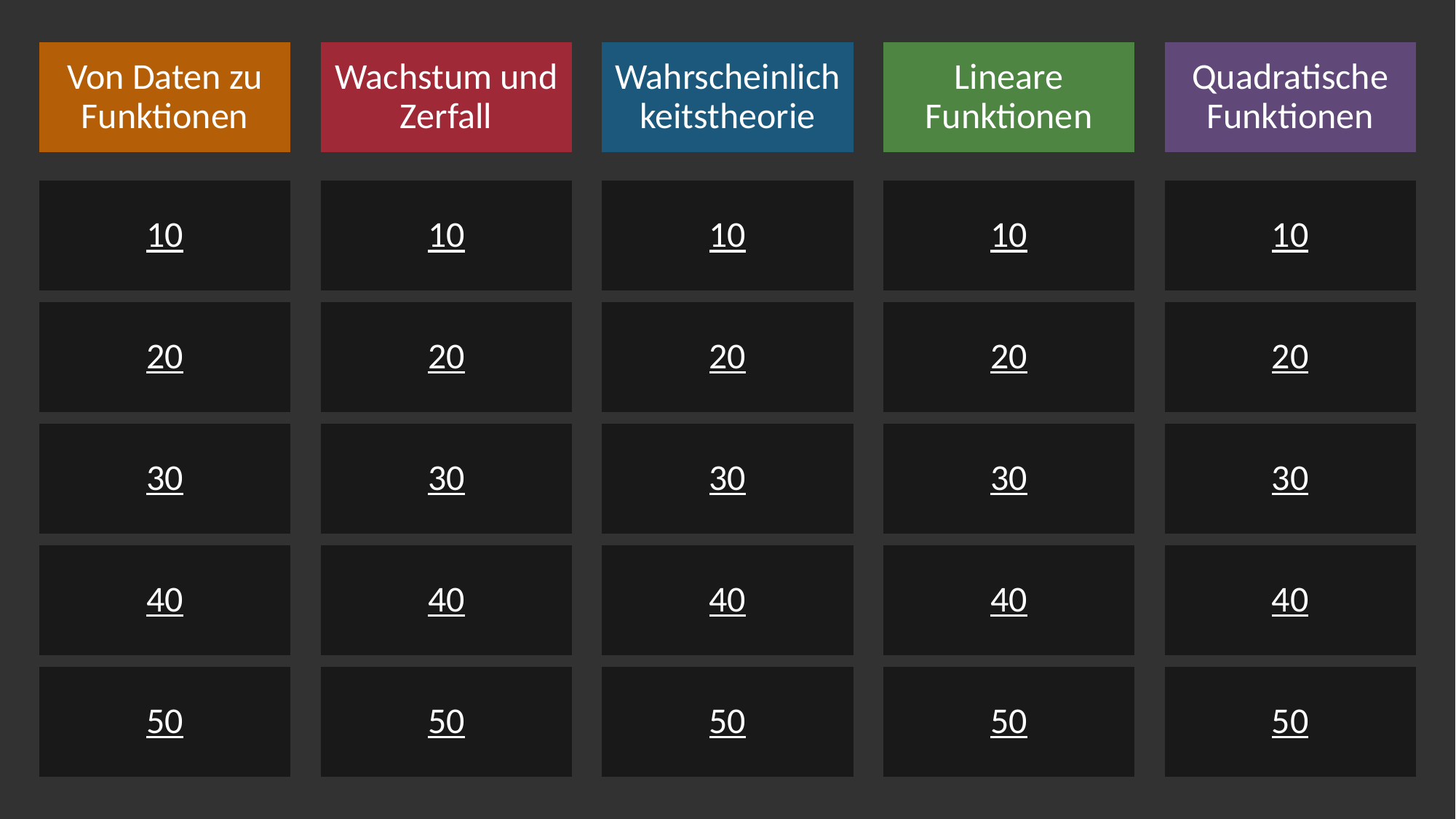

Von Daten zu Funktionen
Wachstum und Zerfall
Wahrscheinlichkeitstheorie
Lineare Funktionen
Quadratische Funktionen
10
10
10
10
10
20
20
20
20
20
30
30
30
30
30
40
40
40
40
40
50
50
50
50
50